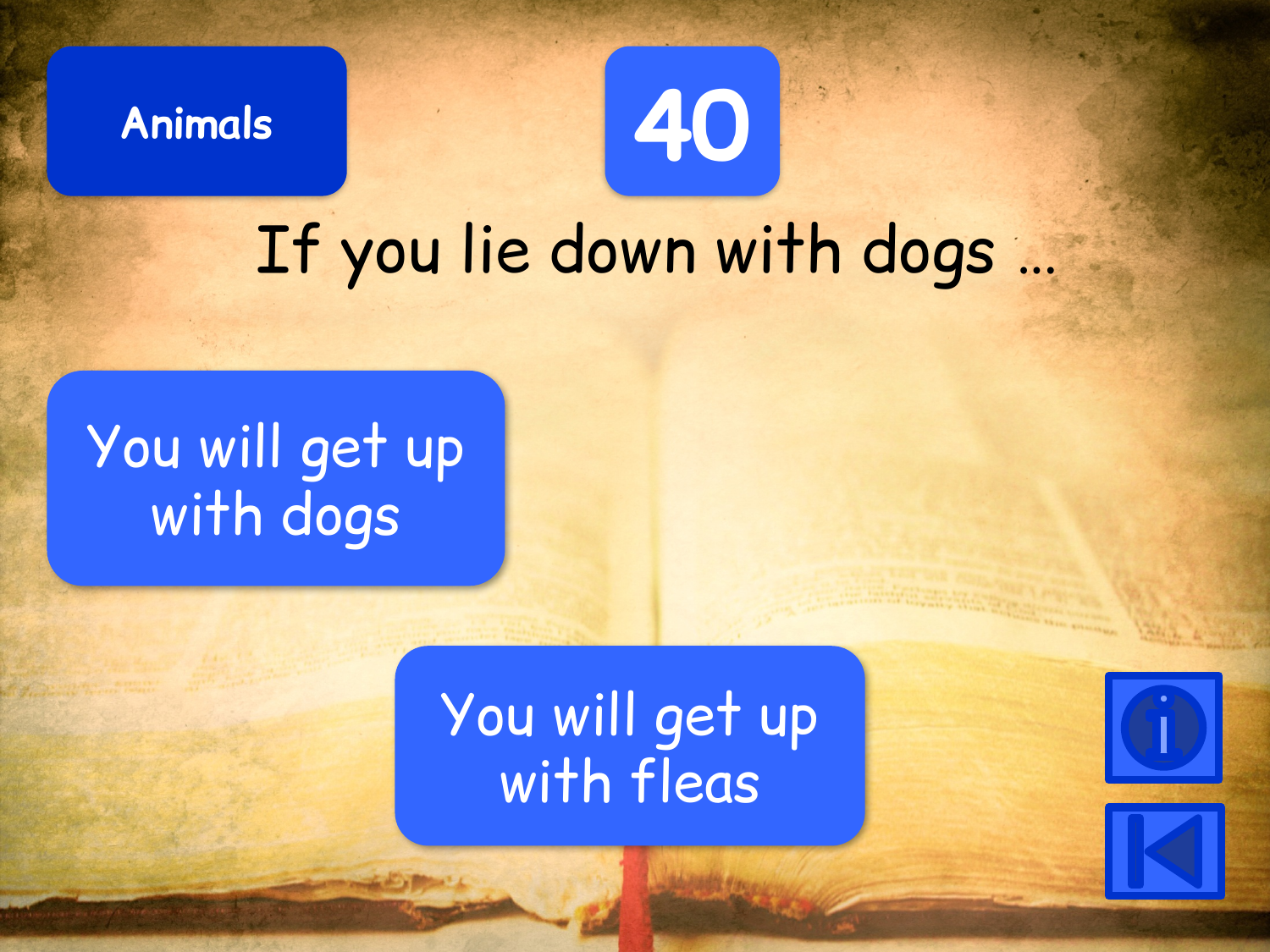

Animals
40
If you lie down with dogs …
You will get up with dogs
You will get up with fleas